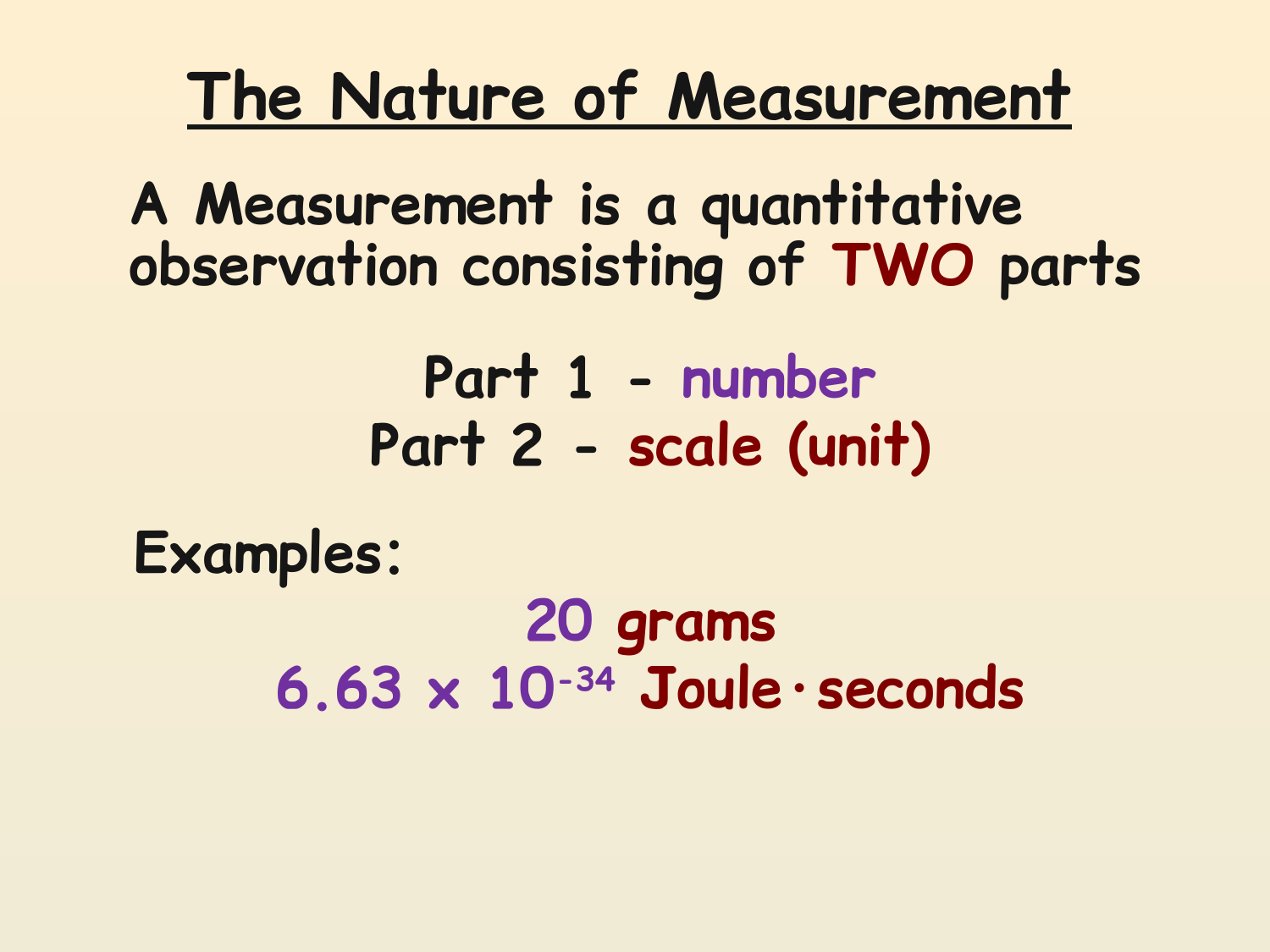

# The Nature of Measurement

A Measurement is a quantitative observation consisting of TWO parts

Part 1 - number
Part 2 - scale (unit)
	Examples:
20 grams
6.63 x 10-34 Joule·seconds